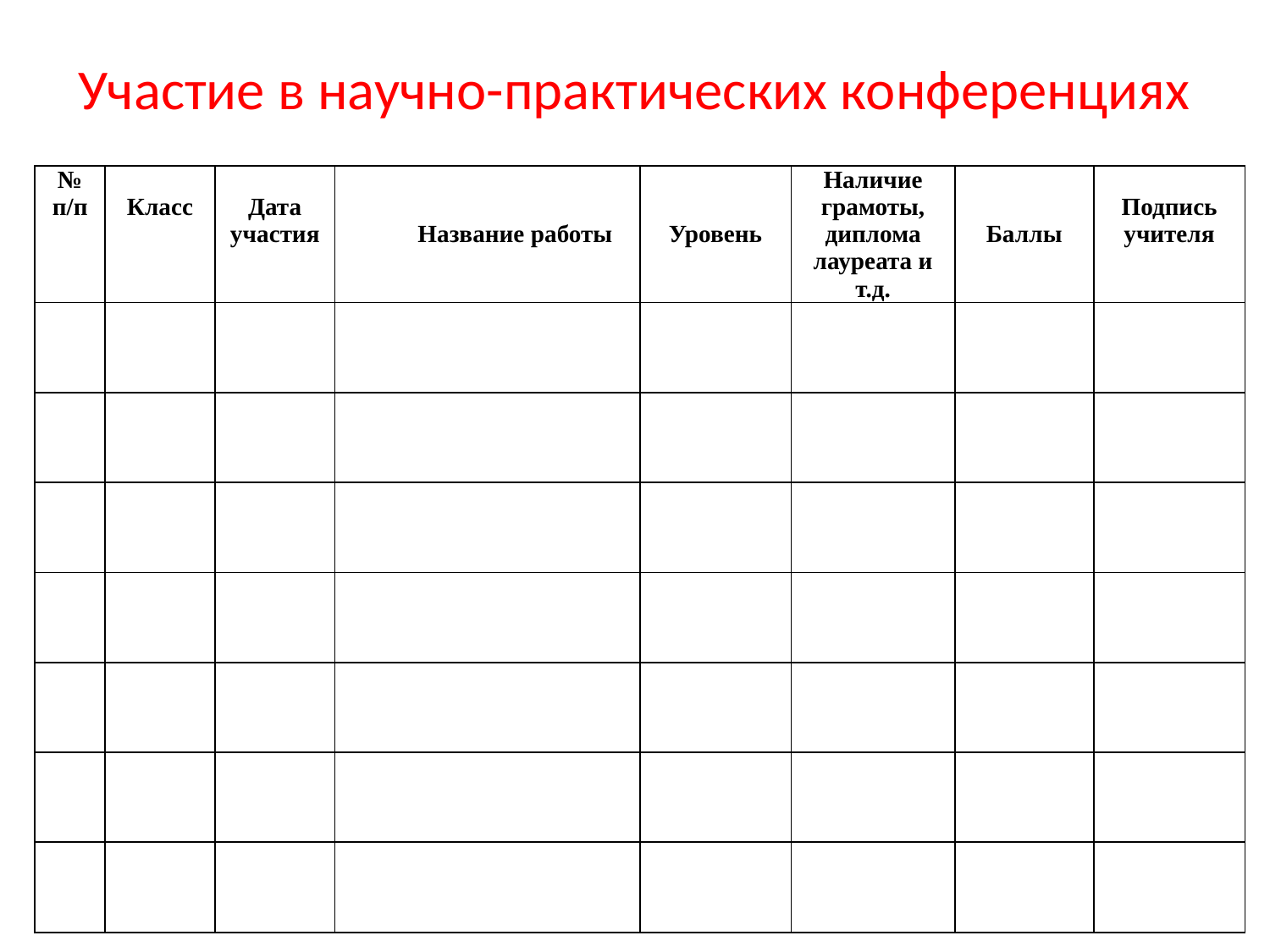

# Участие в научно-практических конференциях
| № п/п | Класс | Дата участия | Название работы | Уровень | Наличие грамоты, диплома лауреата и т.д. | Баллы | Подпись учителя |
| --- | --- | --- | --- | --- | --- | --- | --- |
|  |  |  |  |  |  |  |  |
|  |  |  |  |  |  |  |  |
|  |  |  |  |  |  |  |  |
|  |  |  |  |  |  |  |  |
|  |  |  |  |  |  |  |  |
|  |  |  |  |  |  |  |  |
|  |  |  |  |  |  |  |  |